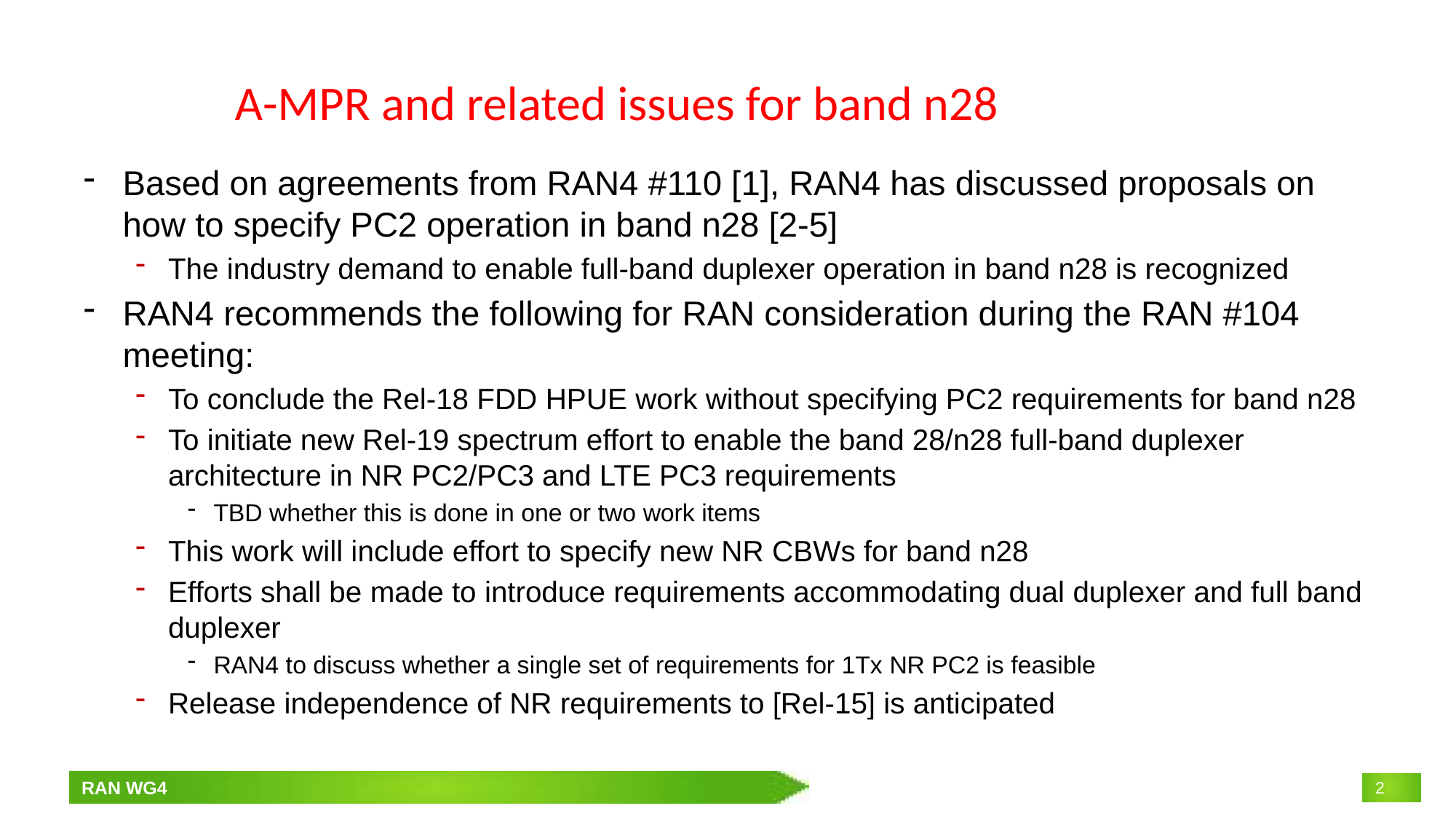

# A-MPR and related issues for band n28
Based on agreements from RAN4 #110 [1], RAN4 has discussed proposals on how to specify PC2 operation in band n28 [2-5]
The industry demand to enable full-band duplexer operation in band n28 is recognized
RAN4 recommends the following for RAN consideration during the RAN #104 meeting:
To conclude the Rel-18 FDD HPUE work without specifying PC2 requirements for band n28
To initiate new Rel-19 spectrum effort to enable the band 28/n28 full-band duplexer architecture in NR PC2/PC3 and LTE PC3 requirements
TBD whether this is done in one or two work items
This work will include effort to specify new NR CBWs for band n28
Efforts shall be made to introduce requirements accommodating dual duplexer and full band duplexer
RAN4 to discuss whether a single set of requirements for 1Tx NR PC2 is feasible
Release independence of NR requirements to [Rel-15] is anticipated